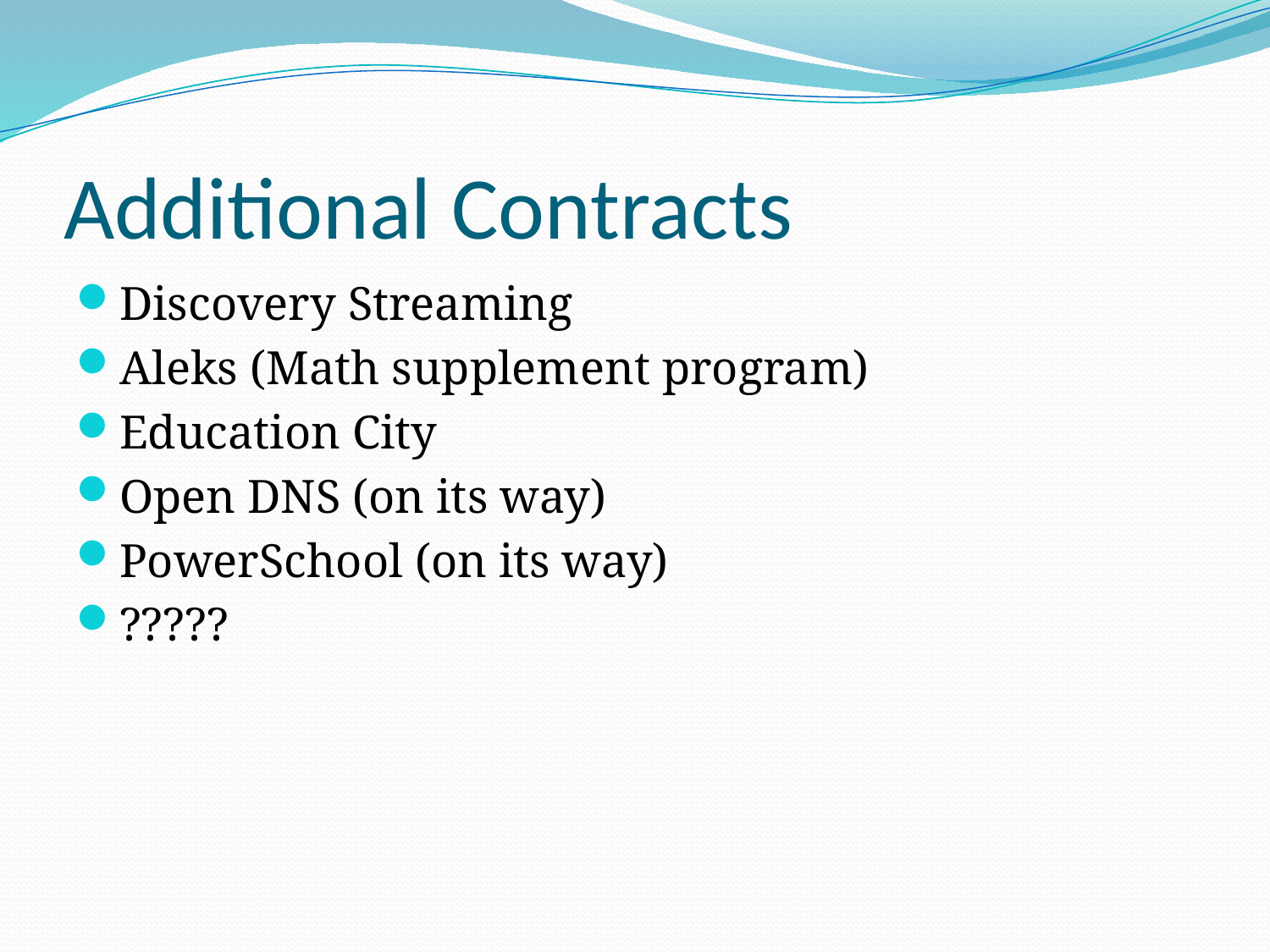

# Additional Contracts
Discovery Streaming
Aleks (Math supplement program)
Education City
Open DNS (on its way)
PowerSchool (on its way)
?????